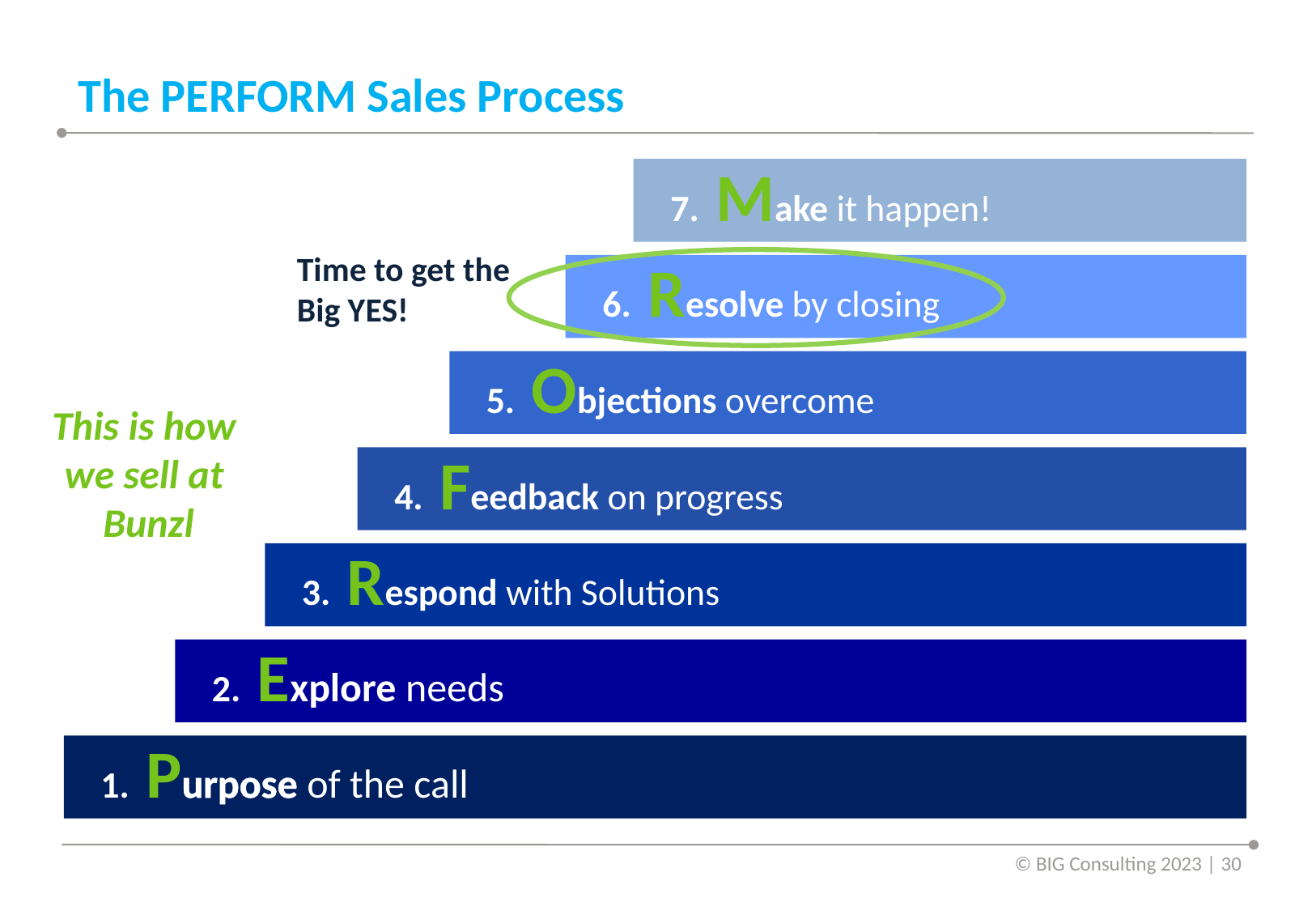

# The PERFORM Sales Process
   7.  Make it happen!
Time to get the Big YES!

   6.  Resolve by closing
   5.  Objections overcome
This is how
we sell at
Bunzl
   4.  Feedback on progress
   3.  Respond with Solutions
   2.  Explore needs
   1.  Purpose of the call